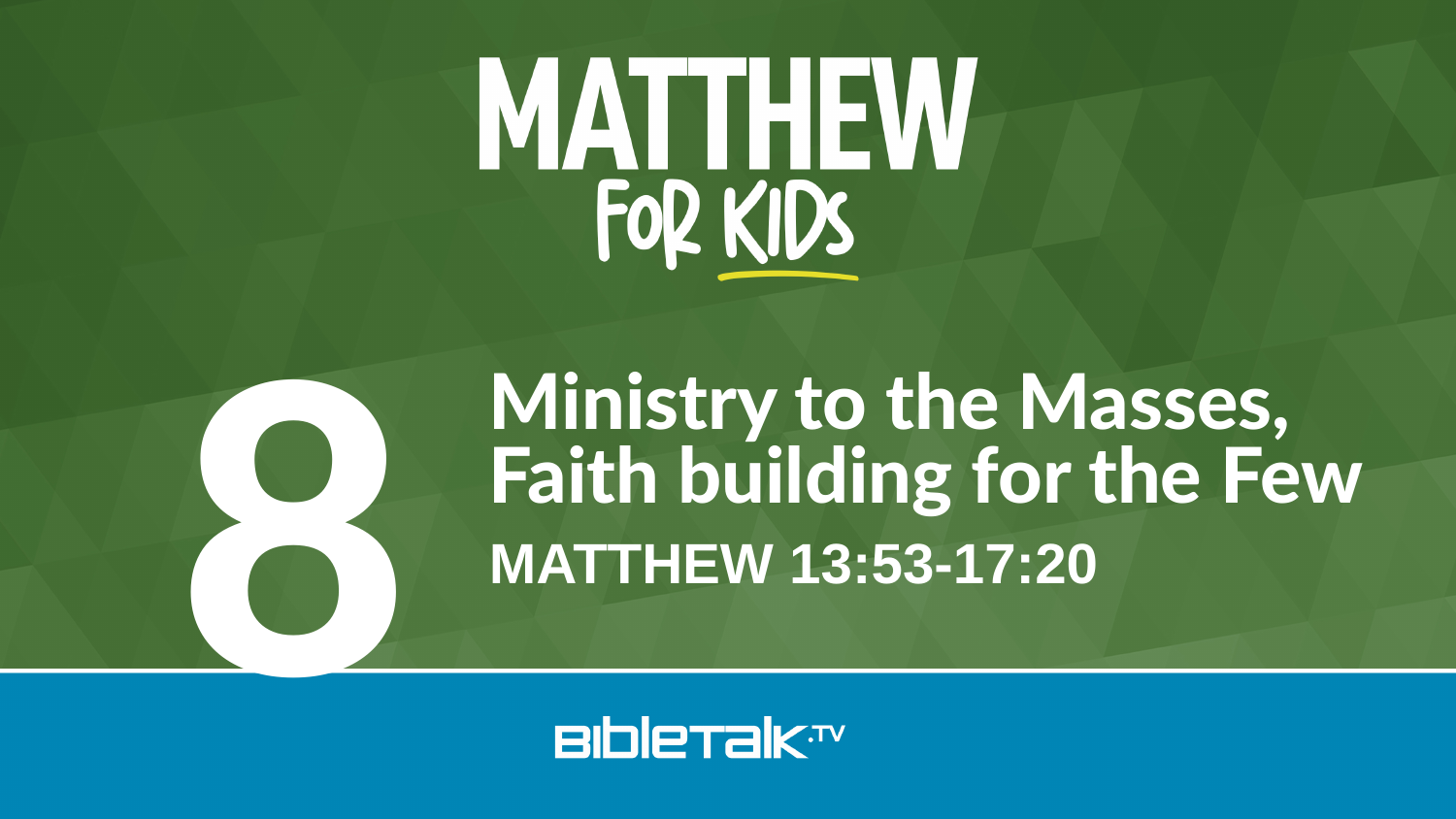

8
Ministry to the Masses, Faith building for the Few
MATTHEW 13:53-17:20